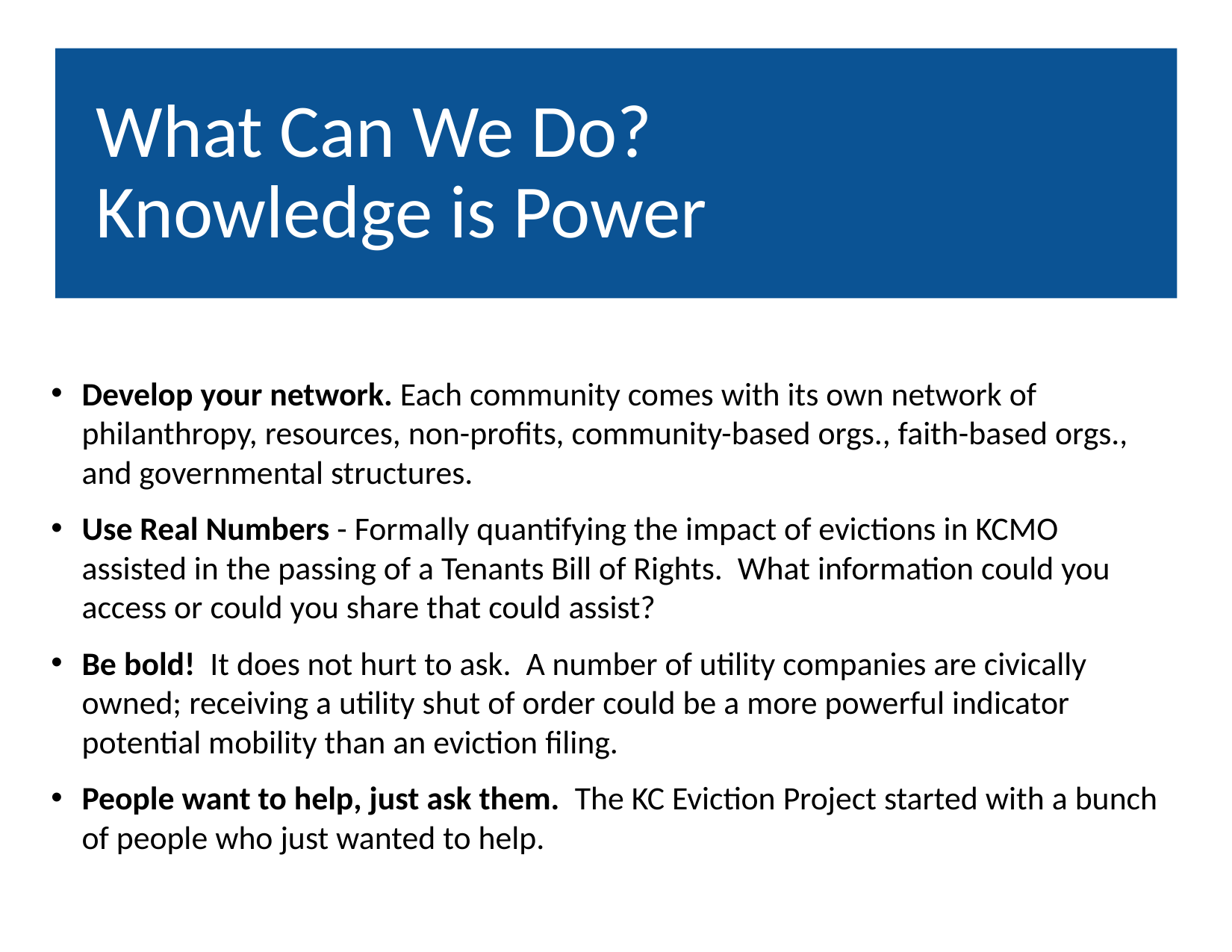

# What Can We Do? Knowledge is Power
Develop your network. Each community comes with its own network of philanthropy, resources, non-profits, community-based orgs., faith-based orgs., and governmental structures.
Use Real Numbers - Formally quantifying the impact of evictions in KCMO assisted in the passing of a Tenants Bill of Rights.  What information could you access or could you share that could assist?
Be bold!  It does not hurt to ask.  A number of utility companies are civically owned; receiving a utility shut of order could be a more powerful indicator potential mobility than an eviction filing.
People want to help, just ask them.  The KC Eviction Project started with a bunch of people who just wanted to help.